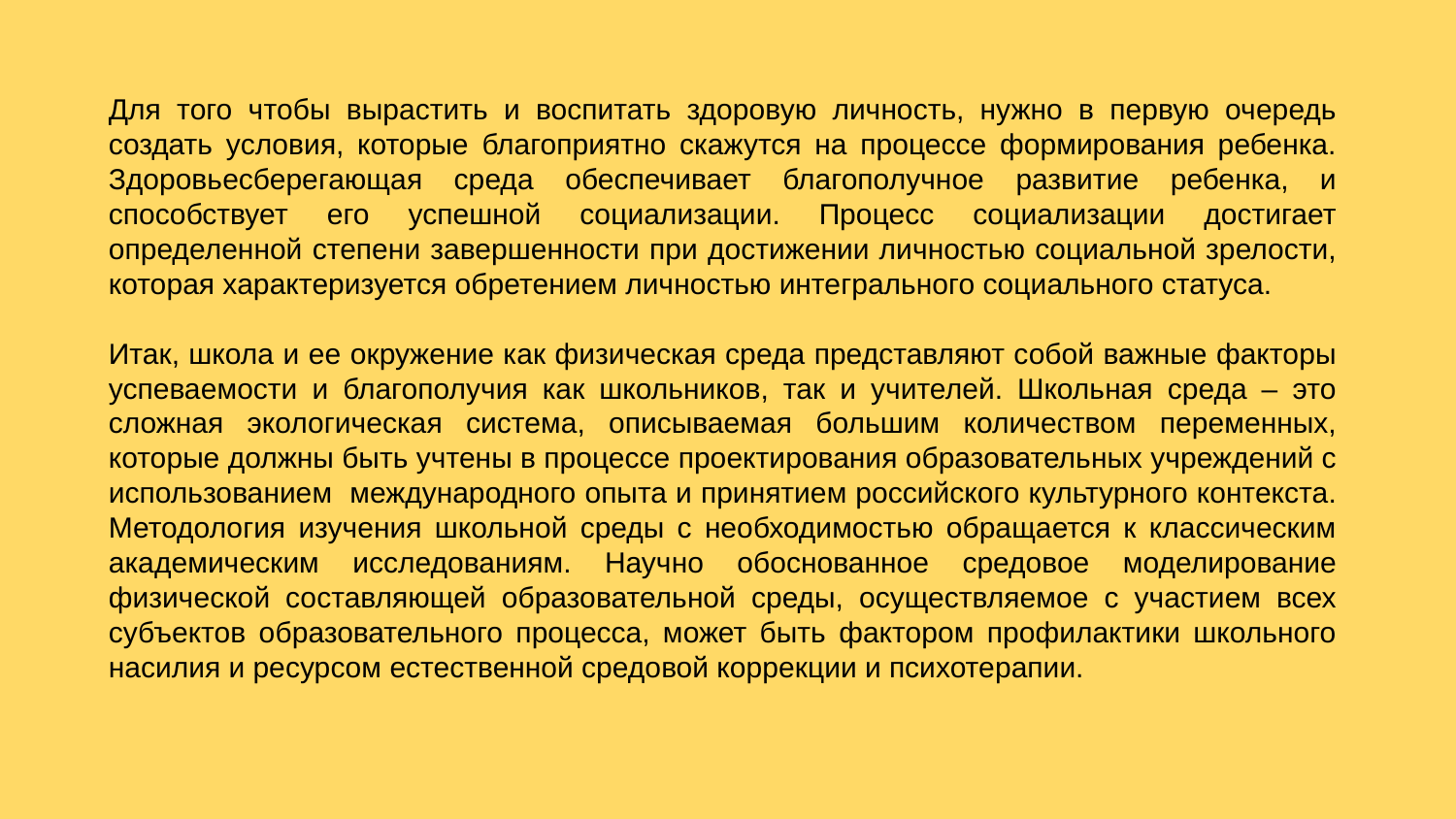

# Для того чтобы вырастить и воспитать здоровую личность, нужно в первую очередь создать условия, которые благоприятно скажутся на процессе формирования ребенка. Здоровьесберегающая среда обеспечивает благополучное развитие ребенка, и способствует его успешной социализации. Процесс социализации достигает определенной степени завершенности при достижении личностью социальной зрелости, которая характеризуется обретением личностью интегрального социального статуса.

Итак, школа и ее окружение как физическая среда представляют собой важные факторы успеваемости и благополучия как школьников, так и учителей. Школьная среда – это сложная экологическая система, описываемая большим количеством переменных, которые должны быть учтены в процессе проектирования образовательных учреждений с использованием  международного опыта и принятием российского культурного контекста. Методология изучения школьной среды с необходимостью обращается к классическим академическим исследованиям. Научно обоснованное средовое моделирование физической составляющей образовательной среды, осуществляемое с участием всех субъектов образовательного процесса, может быть фактором профилактики школьного насилия и ресурсом естественной средовой коррекции и психотерапии.